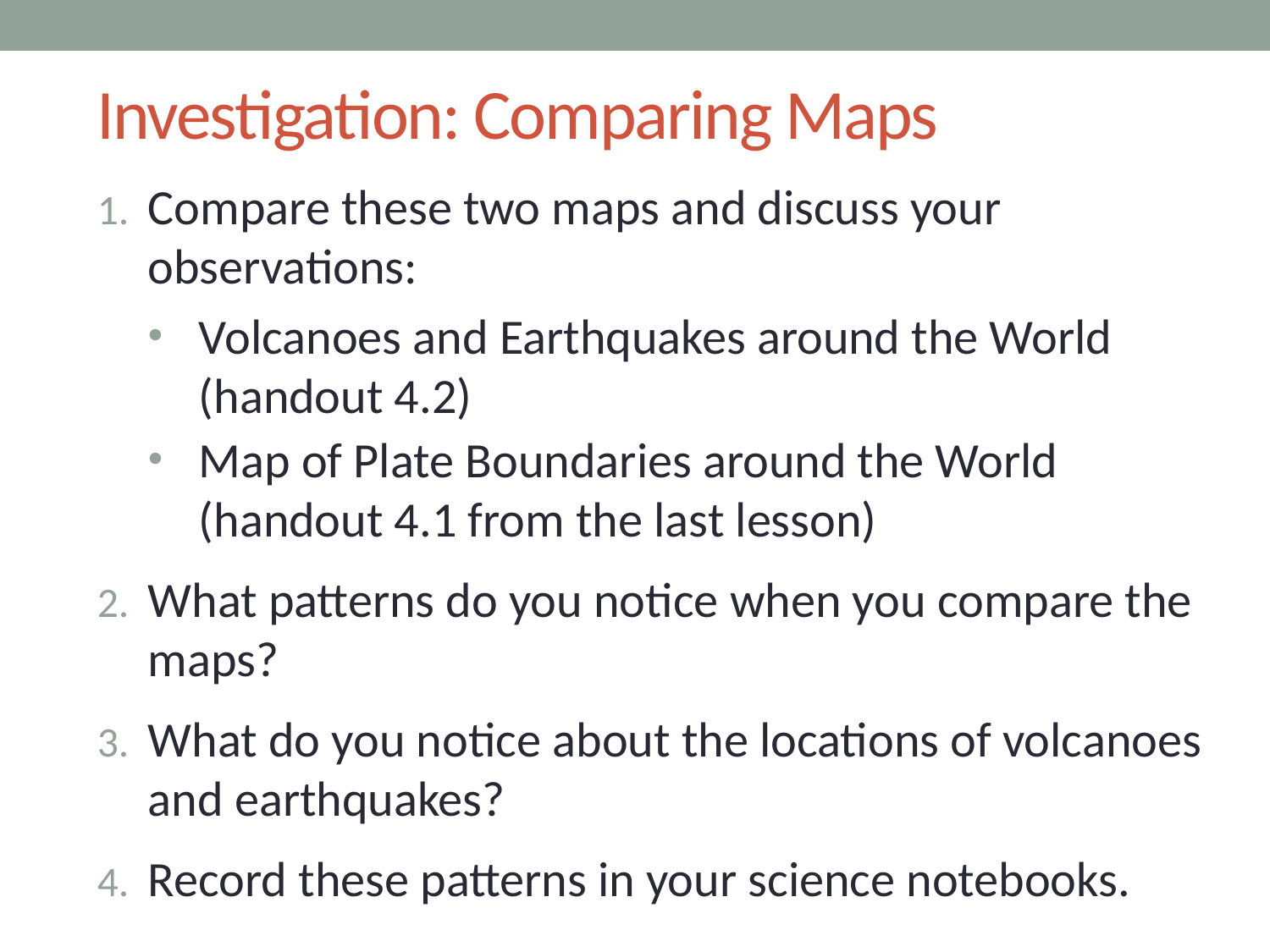

# Investigation: Comparing Maps
Compare these two maps and discuss your observations:
Volcanoes and Earthquakes around the World (handout 4.2)
Map of Plate Boundaries around the World (handout 4.1 from the last lesson)
What patterns do you notice when you compare the maps?
What do you notice about the locations of volcanoes and earthquakes?
Record these patterns in your science notebooks.